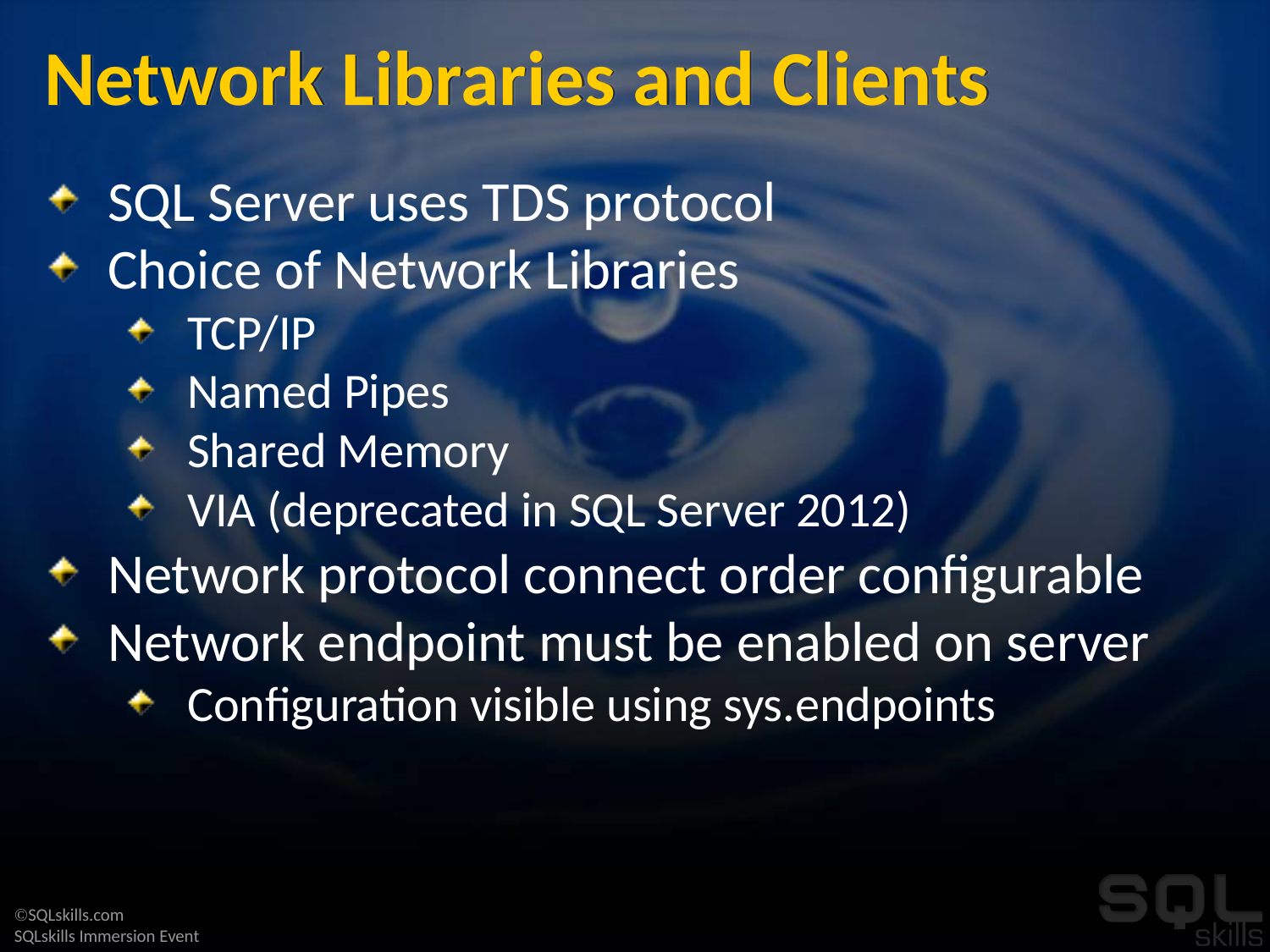

# Network Libraries and Clients
SQL Server uses TDS protocol
Choice of Network Libraries
TCP/IP
Named Pipes
Shared Memory
VIA (deprecated in SQL Server 2012)
Network protocol connect order configurable
Network endpoint must be enabled on server
Configuration visible using sys.endpoints